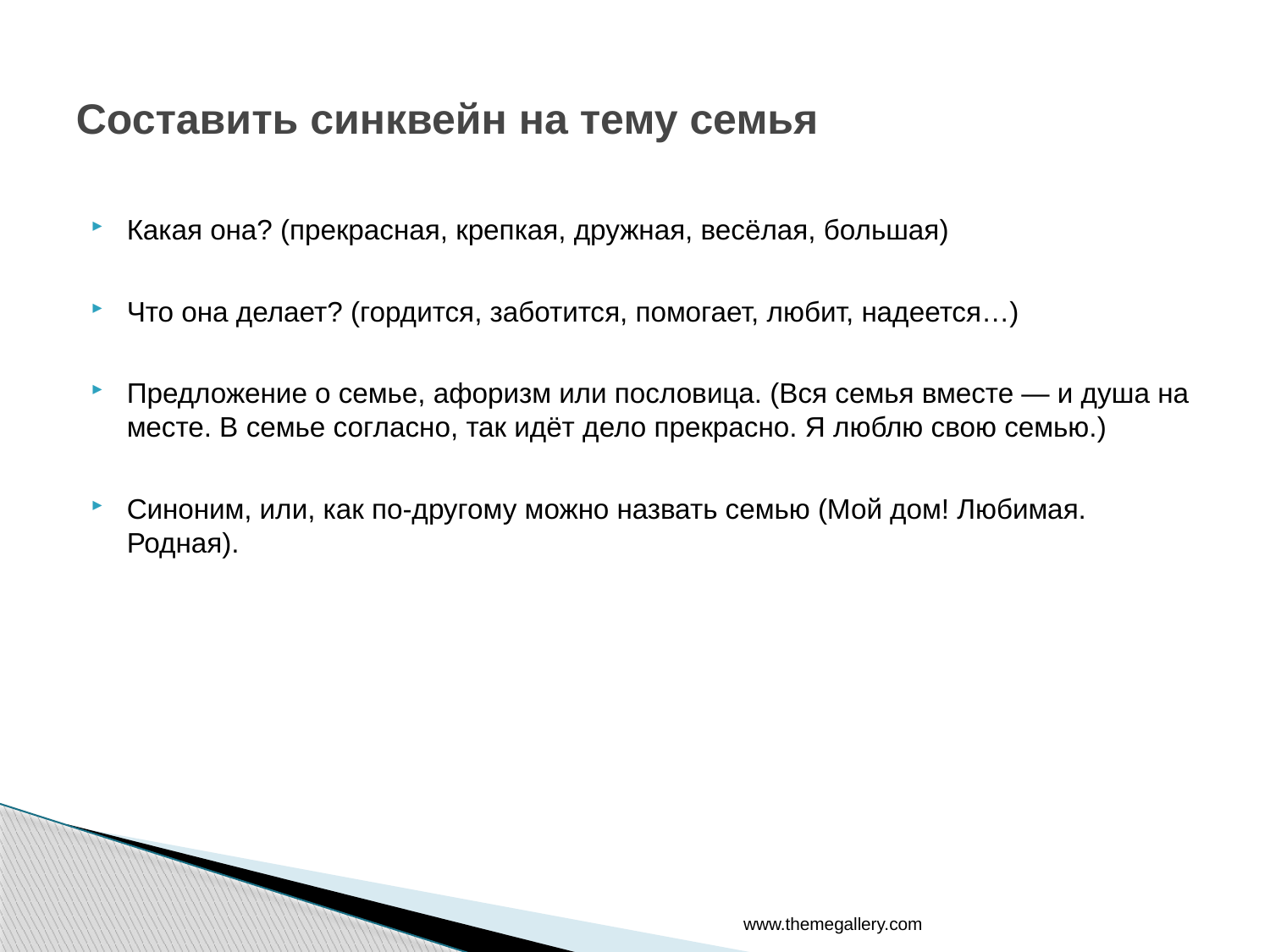

# Составить синквейн на тему семья
Какая она? (прекрасная, крепкая, дружная, весёлая, большая)

Что она делает? (гордится, заботится, помогает, любит, надеется…)

Предложение о семье, афоризм или пословица. (Вся семья вместе — и душа на месте. В семье согласно, так идёт дело прекрасно. Я люблю свою семью.)

Синоним, или, как по-другому можно назвать семью (Мой дом! Любимая. Родная).

www.themegallery.com